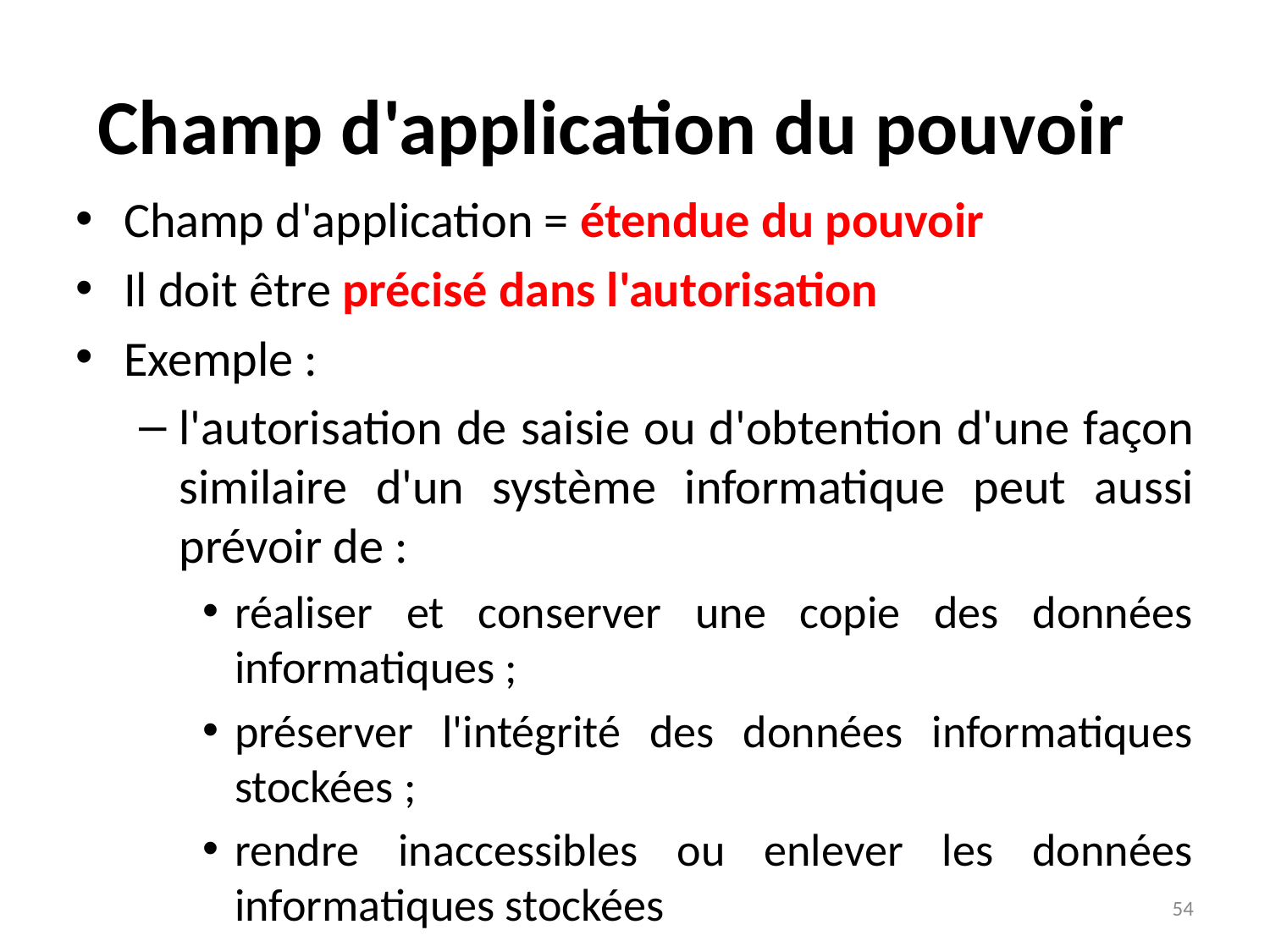

# Champ d'application du pouvoir
Champ d'application = étendue du pouvoir
Il doit être précisé dans l'autorisation
Exemple :
l'autorisation de saisie ou d'obtention d'une façon similaire d'un système informatique peut aussi prévoir de :
réaliser et conserver une copie des données informatiques ;
préserver l'intégrité des données informatiques stockées ;
rendre inaccessibles ou enlever les données informatiques stockées
54